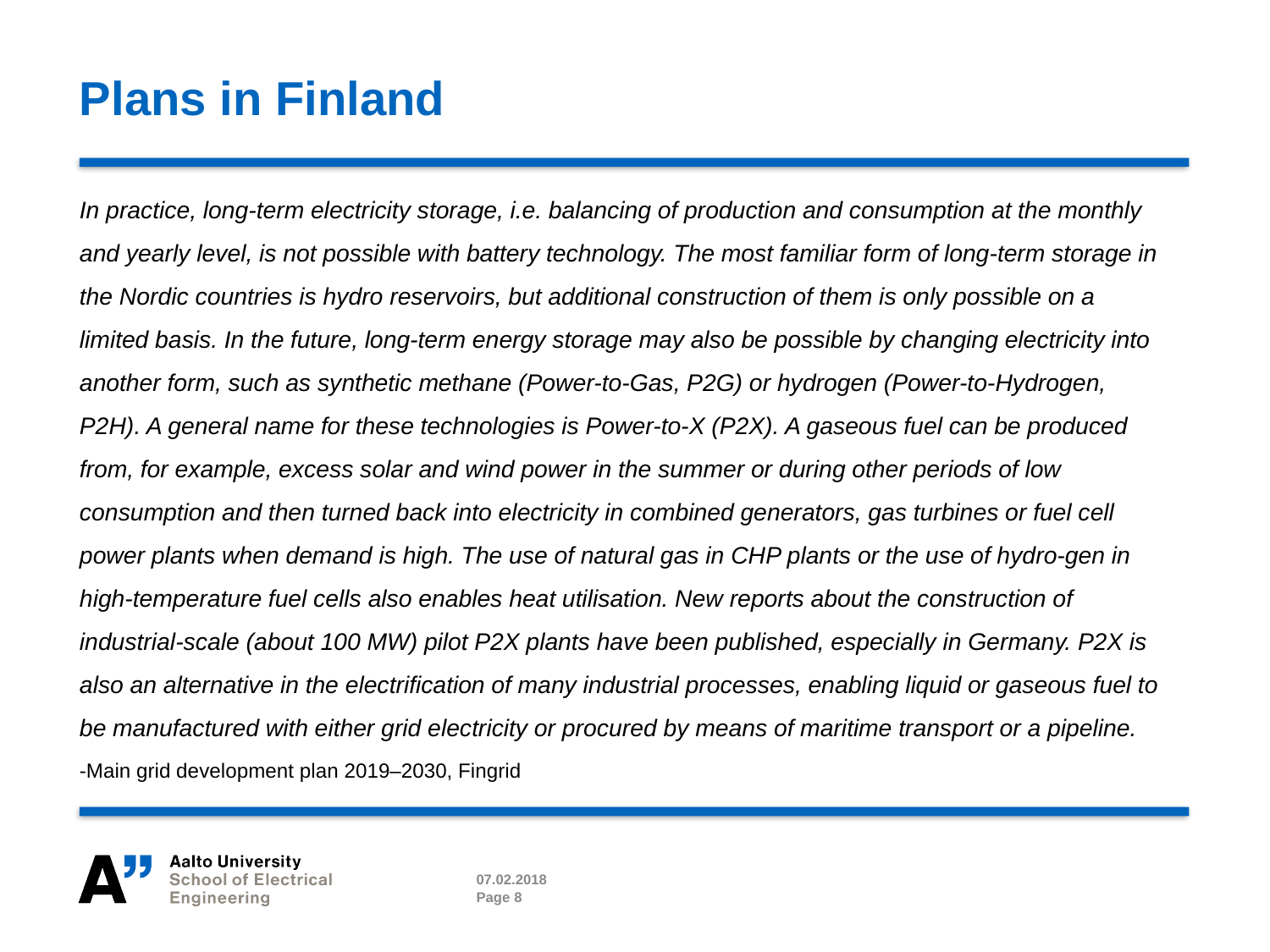

# Plans in Finland
In practice, long-term electricity storage, i.e. balancing of production and consumption at the monthly and yearly level, is not possible with battery technology. The most familiar form of long-term storage in the Nordic countries is hydro reservoirs, but additional construction of them is only possible on a limited basis. In the future, long-term energy storage may also be possible by changing electricity into another form, such as synthetic methane (Power-to-Gas, P2G) or hydrogen (Power-to-Hydrogen, P2H). A general name for these technologies is Power-to-X (P2X). A gaseous fuel can be produced from, for example, excess solar and wind power in the summer or during other periods of low consumption and then turned back into electricity in combined generators, gas turbines or fuel cell power plants when demand is high. The use of natural gas in CHP plants or the use of hydro-gen in high-temperature fuel cells also enables heat utilisation. New reports about the construction of industrial-scale (about 100 MW) pilot P2X plants have been published, especially in Germany. P2X is also an alternative in the electrification of many industrial processes, enabling liquid or gaseous fuel to be manufactured with either grid electricity or procured by means of maritime transport or a pipeline.
-Main grid development plan 2019–2030, Fingrid

07.02.2018
Page 8